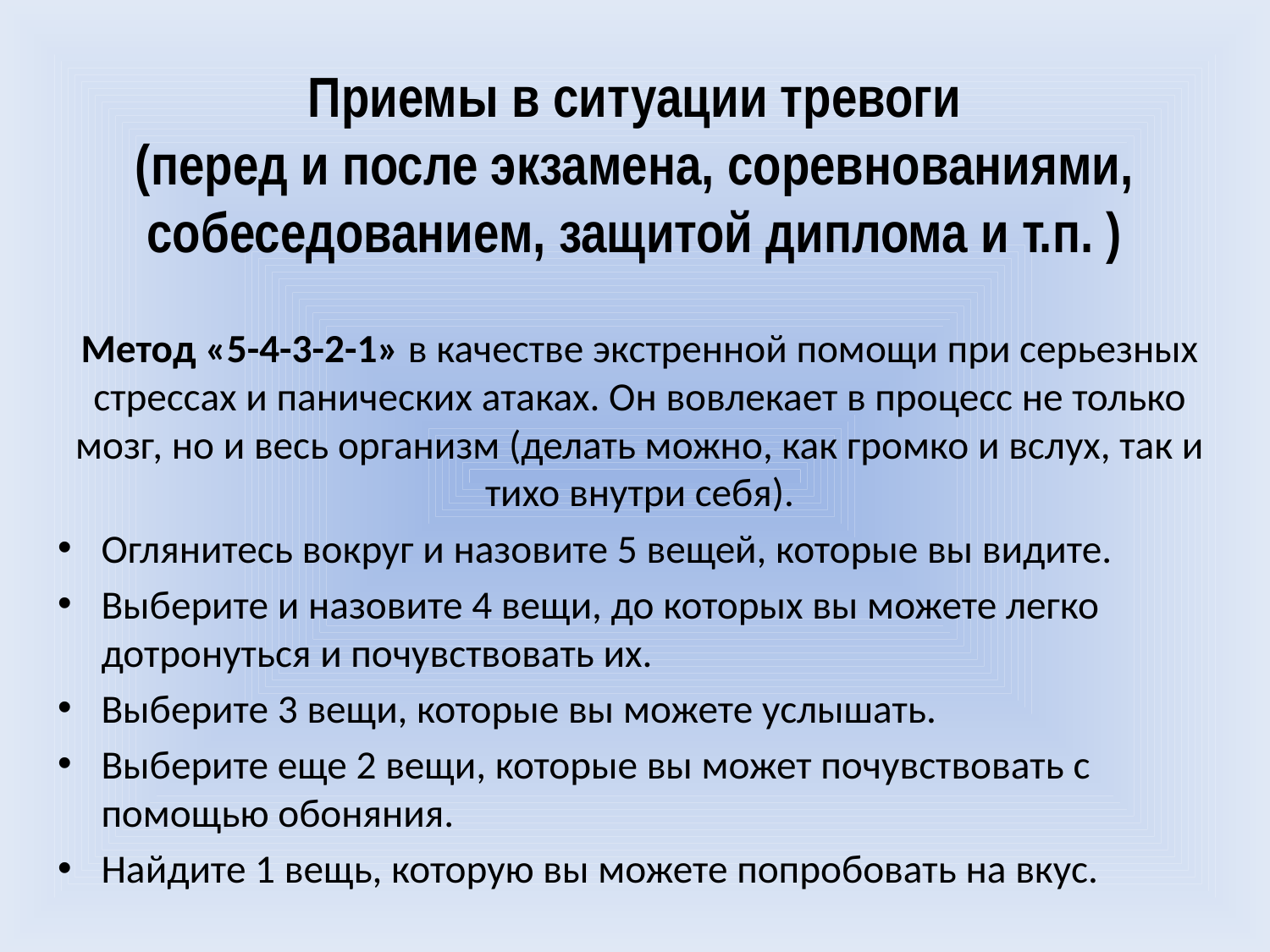

# Приемы в ситуации тревоги (перед и после экзамена, соревнованиями, собеседованием, защитой диплома и т.п. )
Метод «5-4-3-2-1» в качестве экстренной помощи при серьезных стрессах и панических атаках. Он вовлекает в процесс не только мозг, но и весь организм (делать можно, как громко и вслух, так и тихо внутри себя).
Оглянитесь вокруг и назовите 5 вещей, которые вы видите.
Выберите и назовите 4 вещи, до которых вы можете легко дотронуться и почувствовать их.
Выберите 3 вещи, которые вы можете услышать.
Выберите еще 2 вещи, которые вы может почувствовать с помощью обоняния.
Найдите 1 вещь, которую вы можете попробовать на вкус.